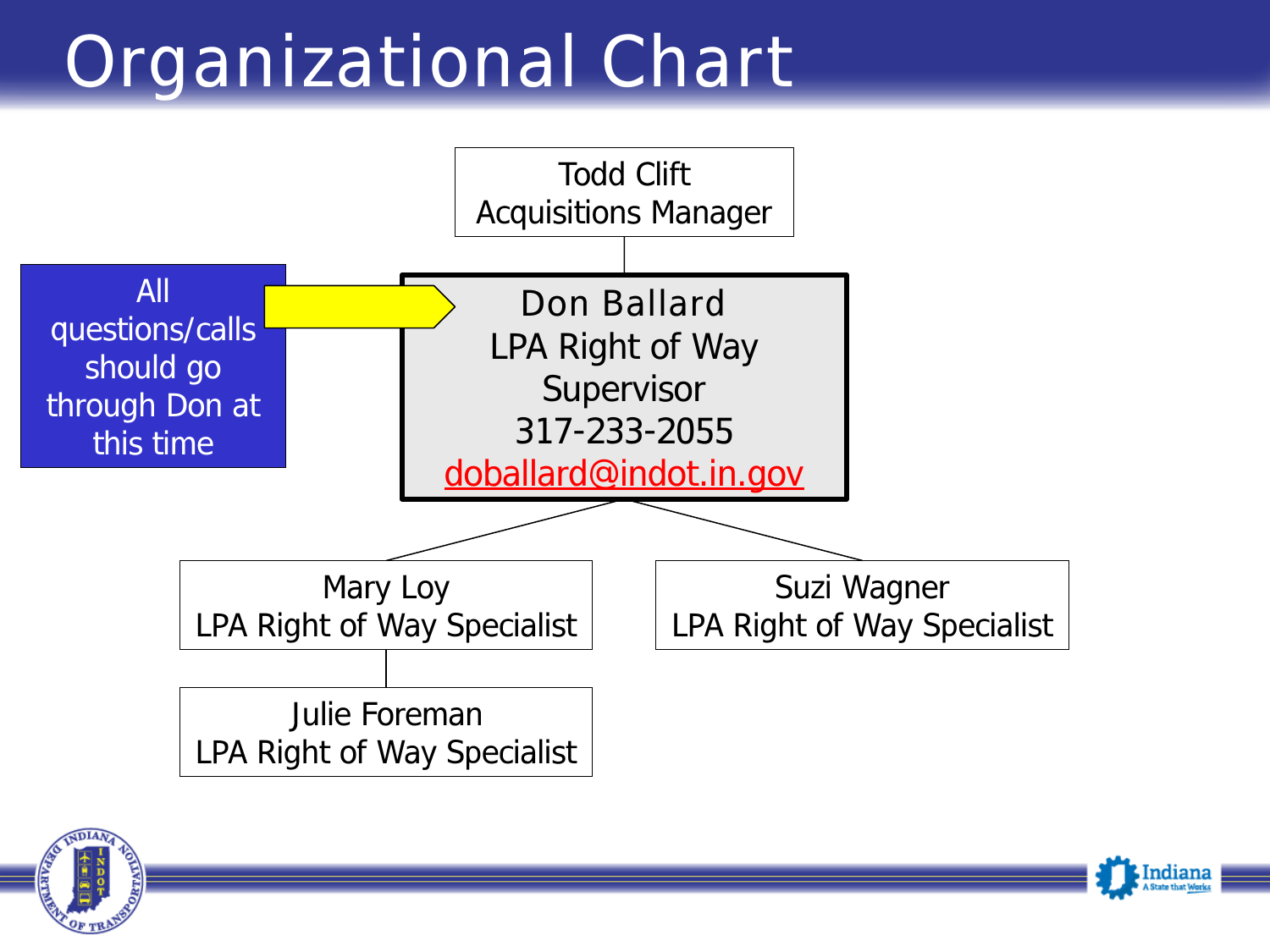

# Organizational Chart
Todd Clift
Acquisitions Manager
All questions/calls should go through Don at this time
Don Ballard
LPA Right of Way Supervisor
317-233-2055
doballard@indot.in.gov

Mary Loy
LPA Right of Way Specialist
Suzi Wagner
LPA Right of Way Specialist
Julie Foreman
LPA Right of Way Specialist